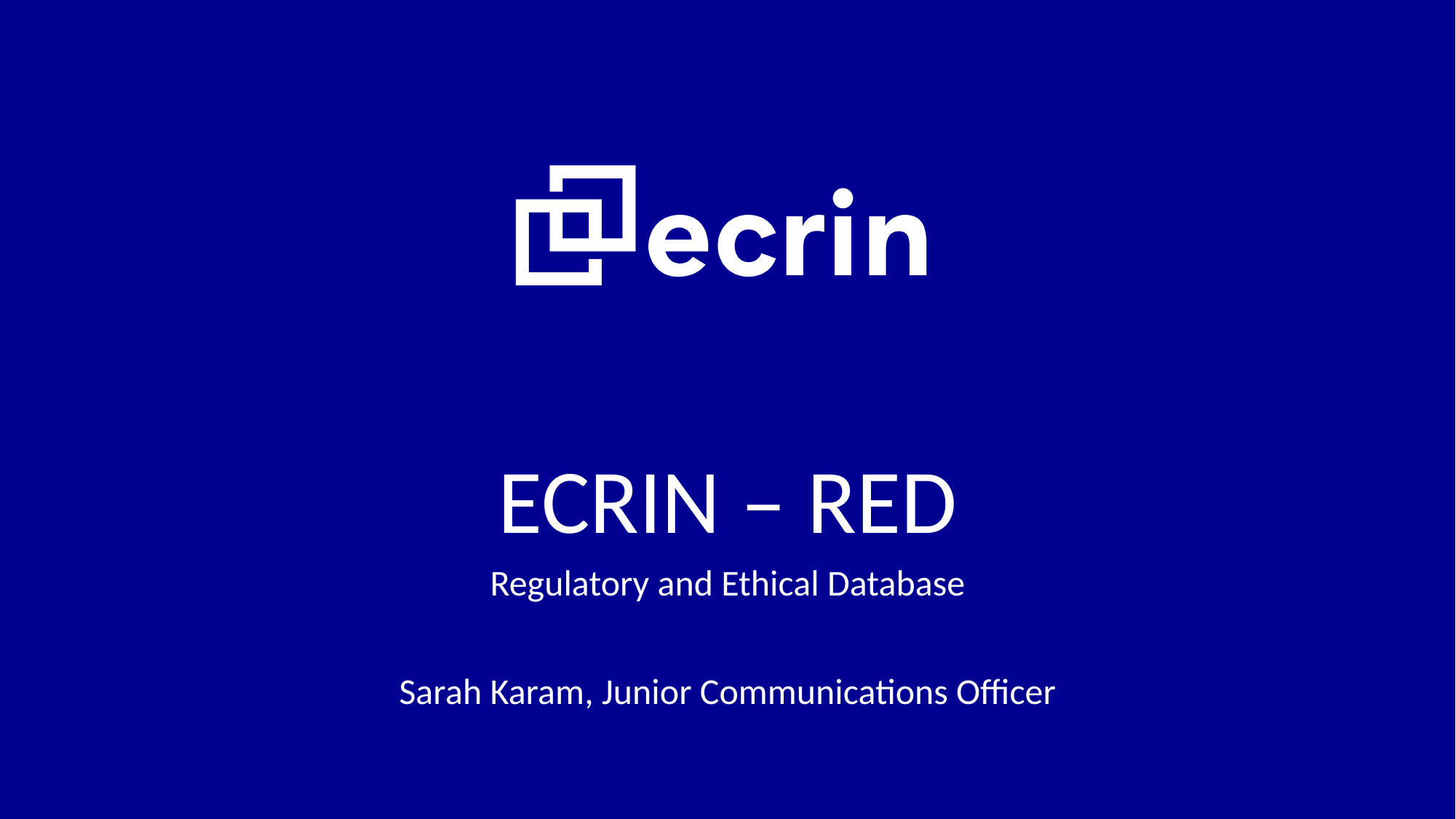

# ECRIN – RED
Regulatory and Ethical Database

Sarah Karam, Junior Communications Officer